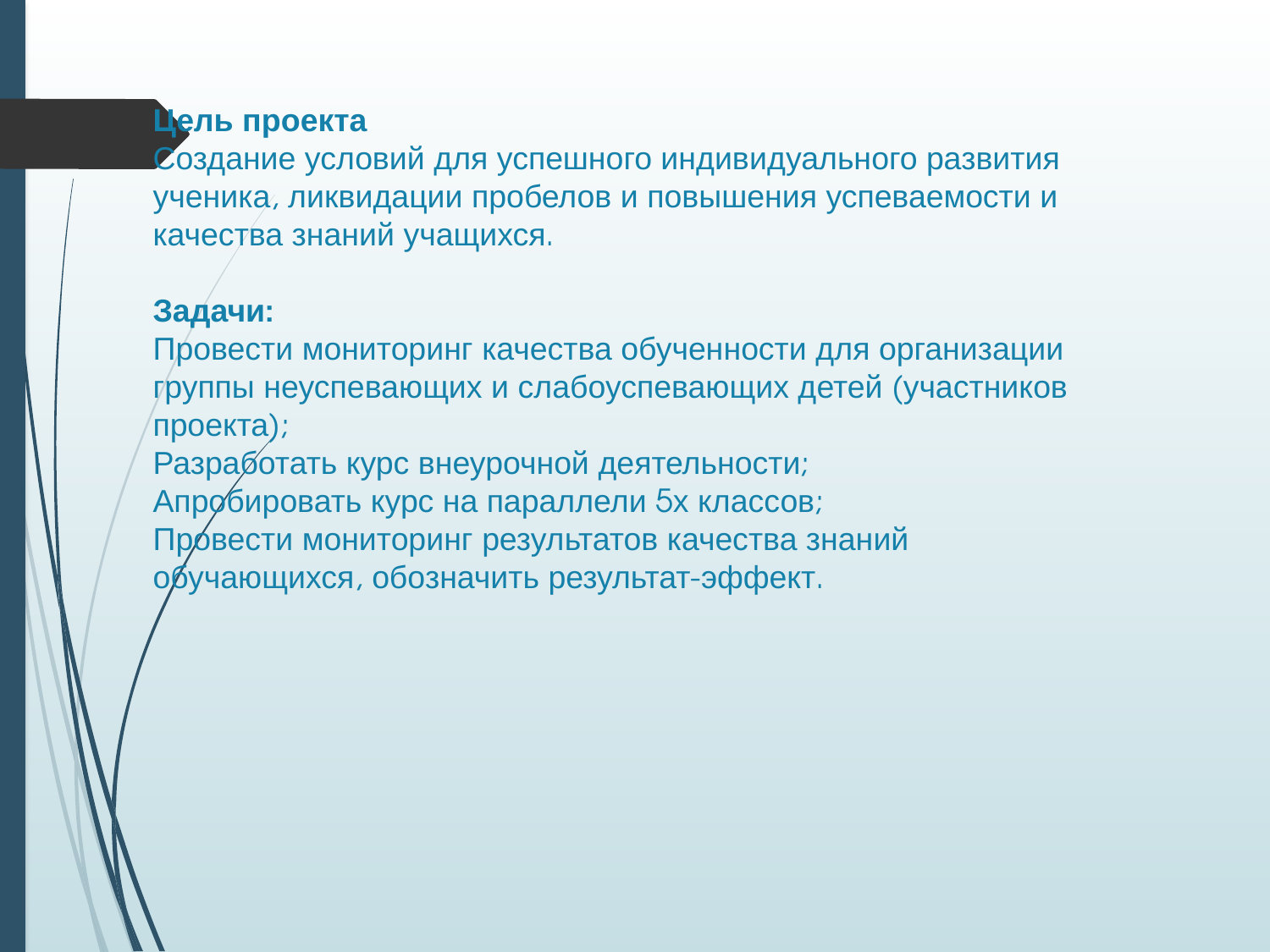

# Цель проекта Создание условий для успешного индивидуального развития ученика, ликвидации пробелов и повышения успеваемости и качества знаний учащихся.   Задачи: Провести мониторинг качества обученности для организации группы неуспевающих и слабоуспевающих детей (участников проекта); Разработать курс внеурочной деятельности; Апробировать курс на параллели 5х классов; Провести мониторинг результатов качества знаний обучающихся, обозначить результат-эффект.